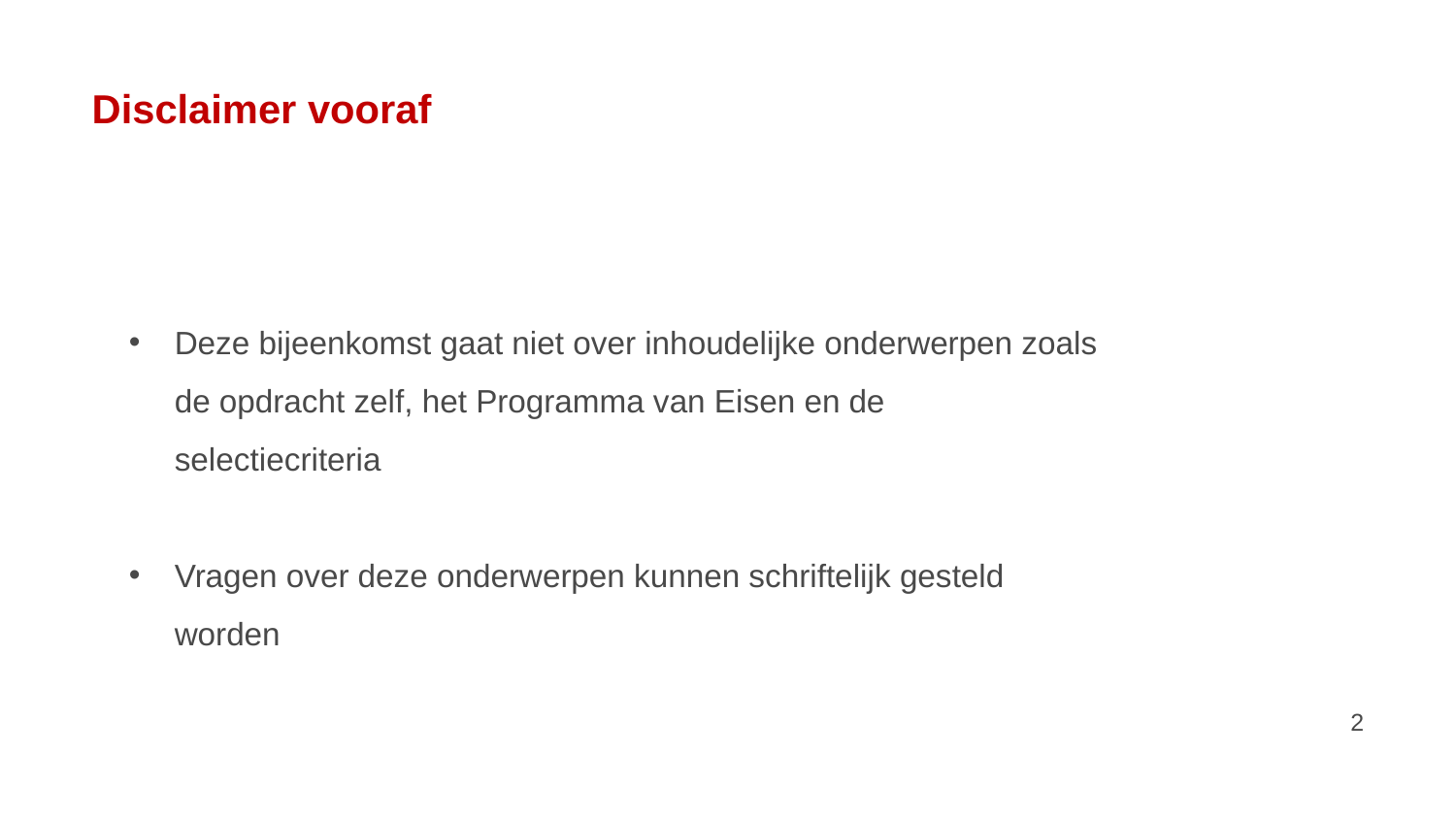

# Disclaimer vooraf
Deze bijeenkomst gaat niet over inhoudelijke onderwerpen zoals de opdracht zelf, het Programma van Eisen en de selectiecriteria

Vragen over deze onderwerpen kunnen schriftelijk gesteld worden